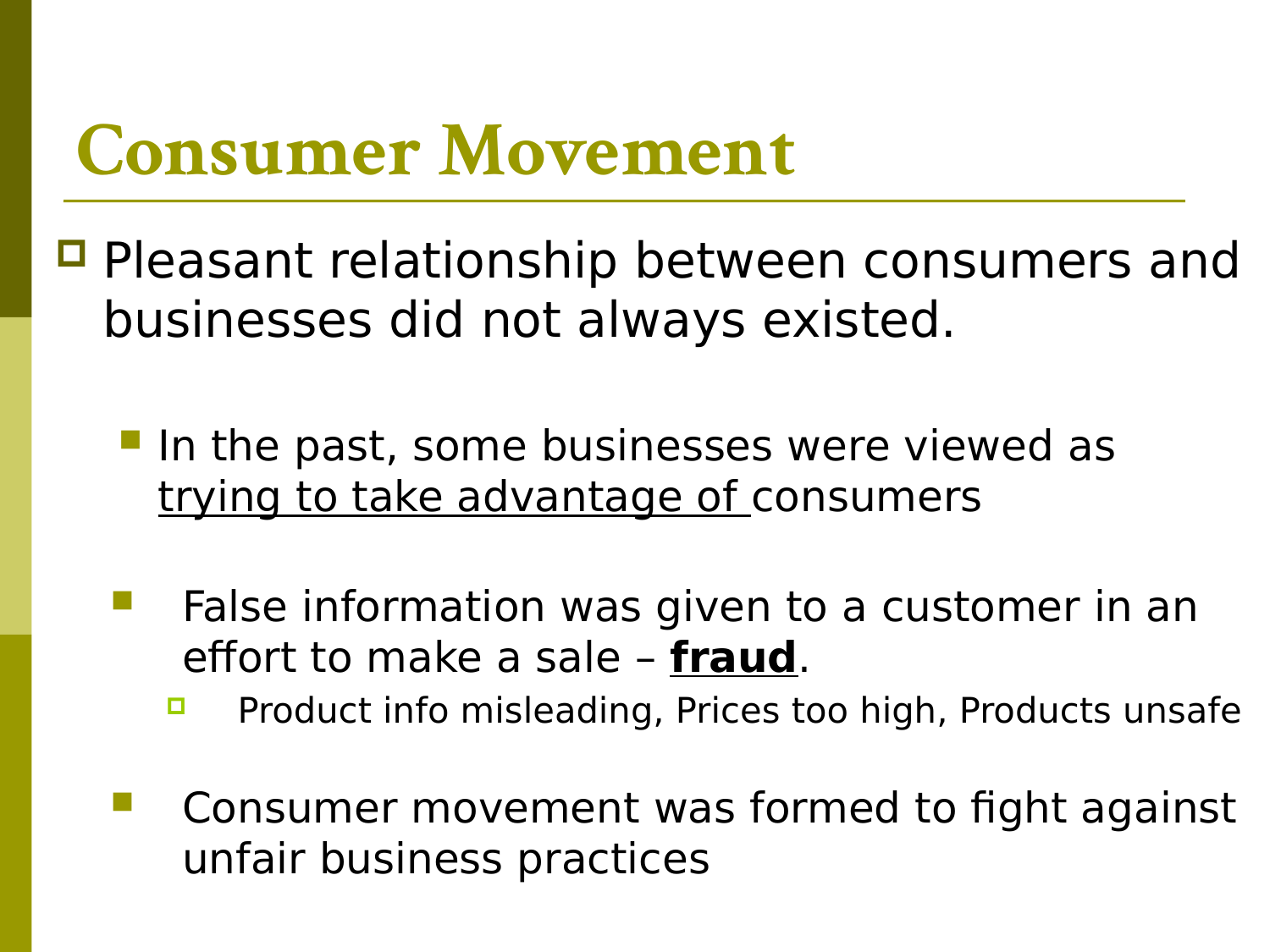

# Consumer Movement
Pleasant relationship between consumers and businesses did not always existed.

In the past, some businesses were viewed as trying to take advantage of consumers
False information was given to a customer in an effort to make a sale – fraud.
Product info misleading, Prices too high, Products unsafe
Consumer movement was formed to fight against unfair business practices